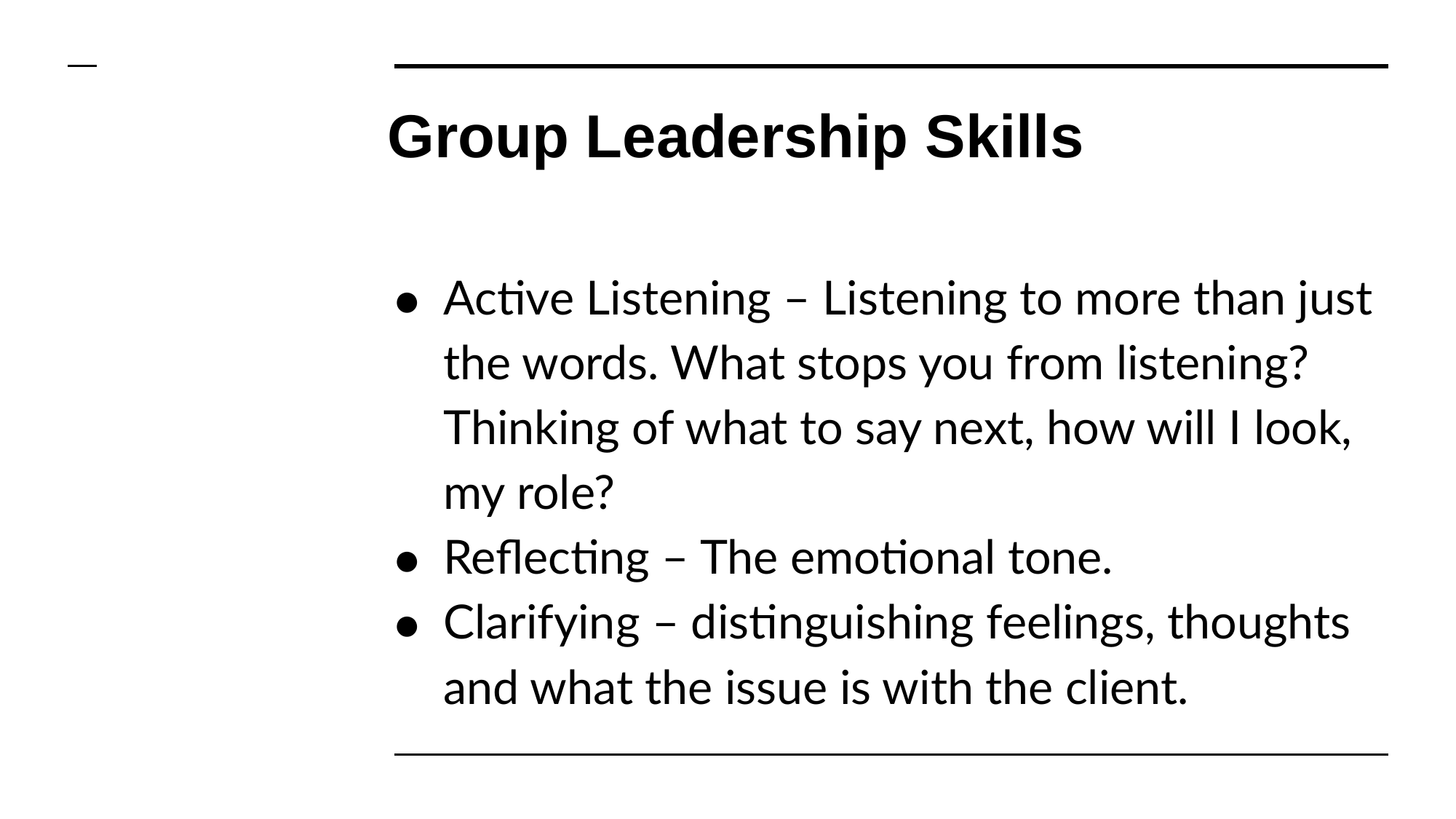

# Group Leadership Skills
Active Listening – Listening to more than just the words. What stops you from listening? Thinking of what to say next, how will I look, my role?
Reflecting – The emotional tone.
Clarifying – distinguishing feelings, thoughts and what the issue is with the client.